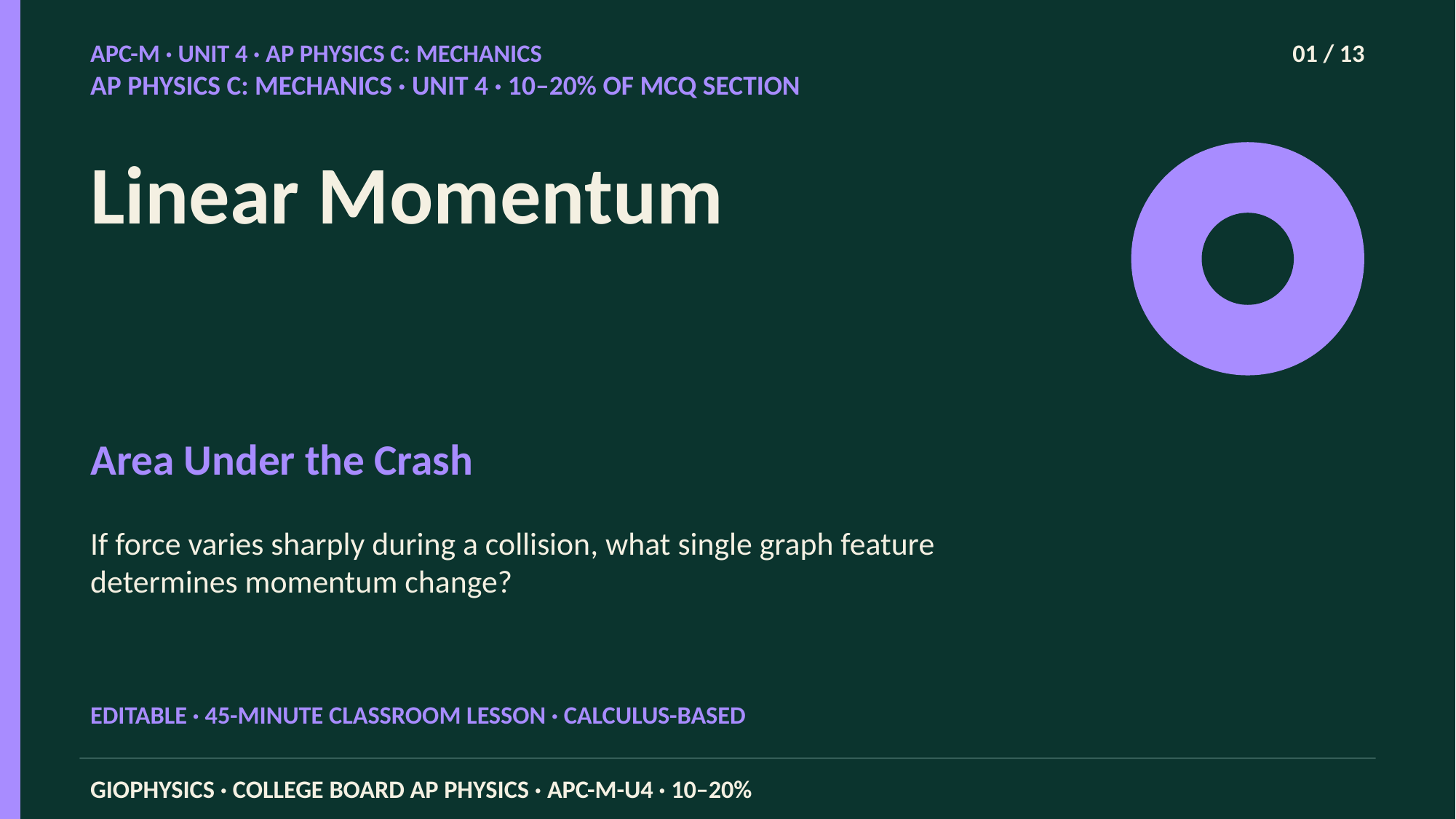

APC-M · UNIT 4 · AP PHYSICS C: MECHANICS
01 / 13
AP PHYSICS C: MECHANICS · UNIT 4 · 10–20% OF MCQ SECTION
Linear Momentum

Area Under the Crash
If force varies sharply during a collision, what single graph feature determines momentum change?
EDITABLE · 45-MINUTE CLASSROOM LESSON · CALCULUS-BASED

GIOPHYSICS · COLLEGE BOARD AP PHYSICS · APC-M-U4 · 10–20%